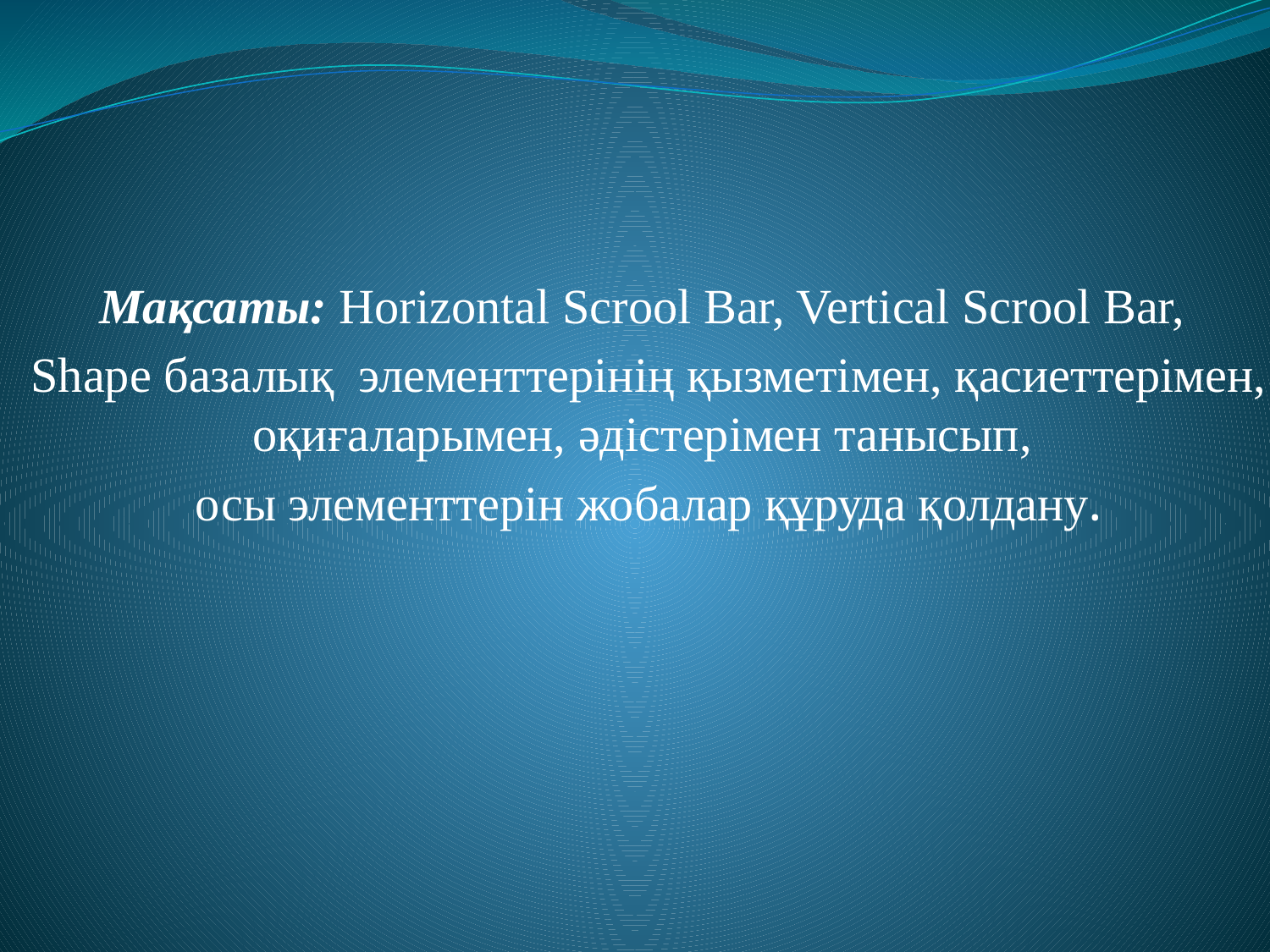

Мақсаты: Horizontal Scrool Bar, Vertical Scrool Bar,
Shape базалық  элементтерінің қызметімен, қасиеттерімен, оқиғаларымен, әдістерімен танысып,
осы элементтерін жобалар құруда қолдану.